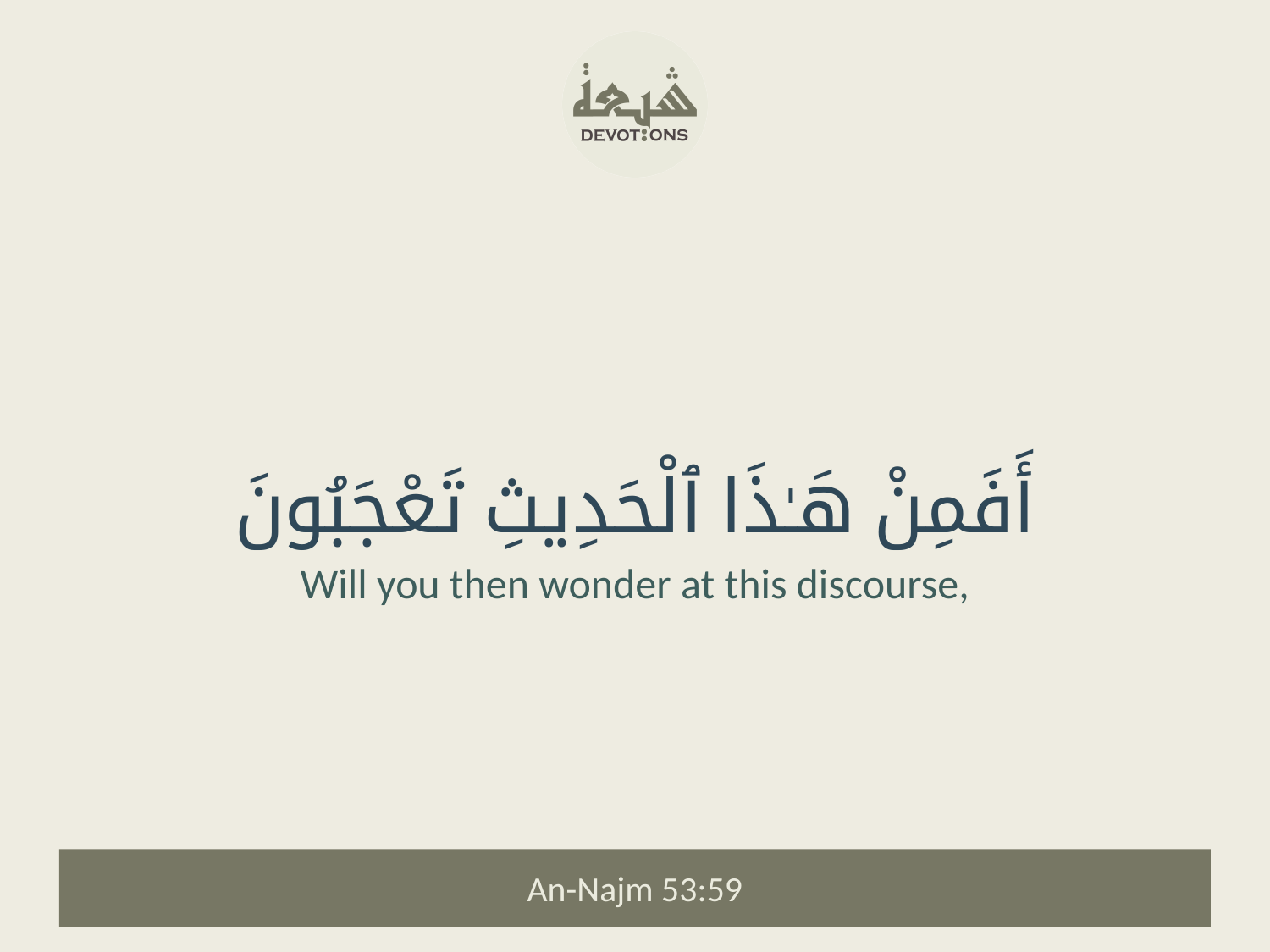

أَفَمِنْ هَـٰذَا ٱلْحَدِيثِ تَعْجَبُونَ
Will you then wonder at this discourse,
An-Najm 53:59